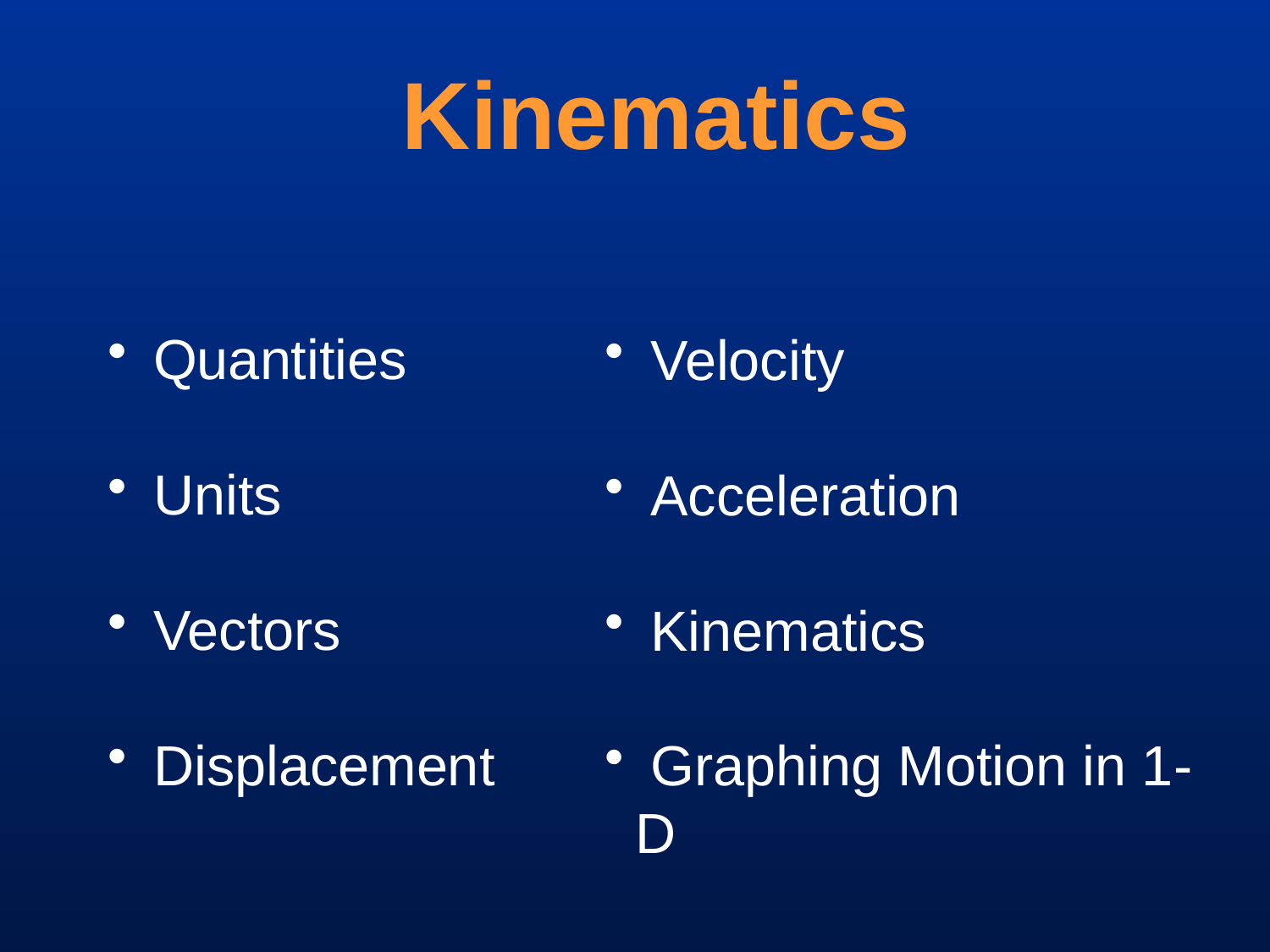

# Kinematics
 Quantities
 Units
 Vectors
 Displacement
 Velocity
 Acceleration

 Kinematics
 Graphing Motion in 1-D